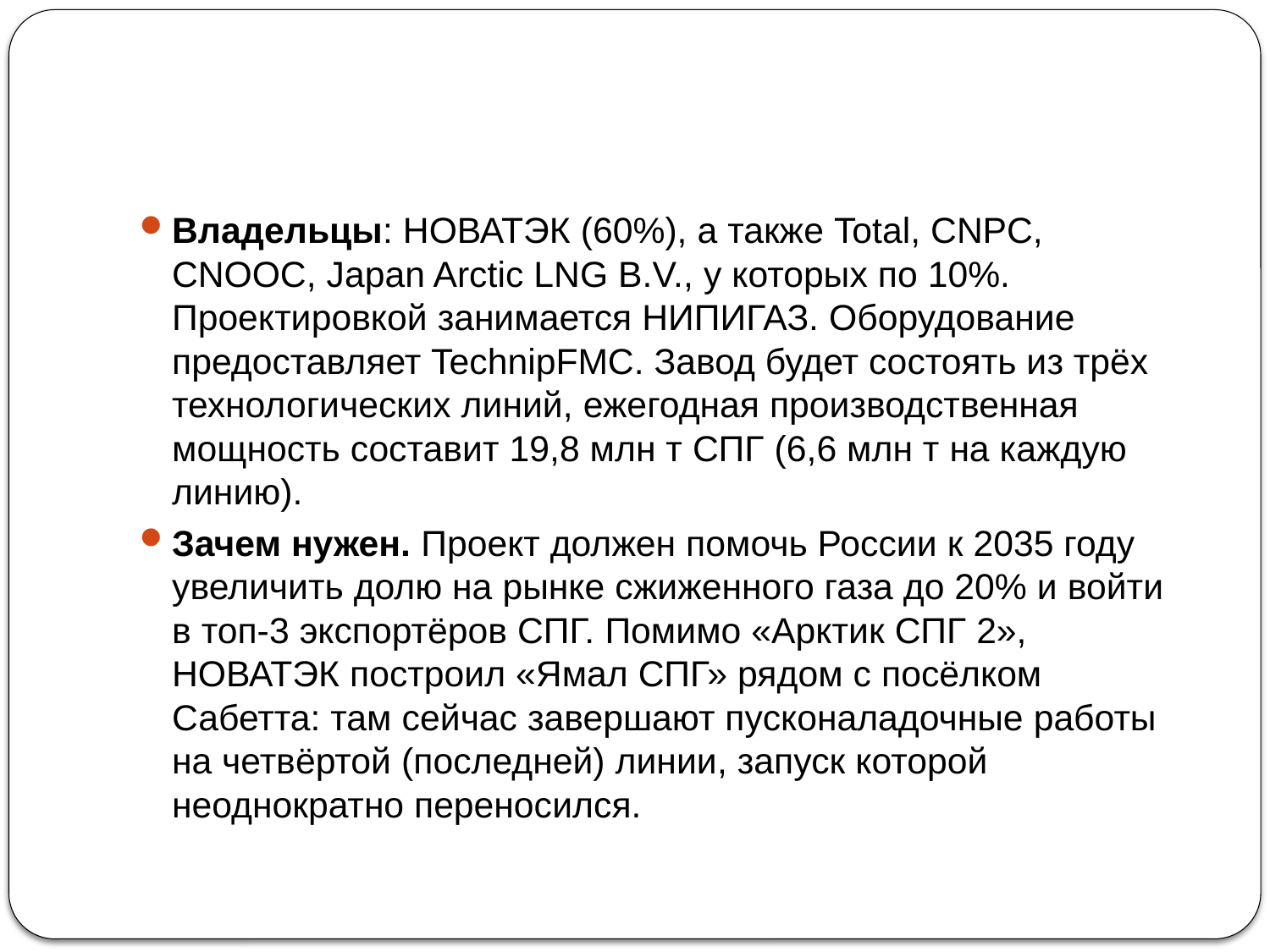

#
Владельцы: НОВАТЭК (60%), а также Total, CNPC, CNOOC, Japan Arctic LNG B.V., у которых по 10%. Проектировкой занимается НИПИГАЗ. Оборудование предоставляет TechnipFMC. Завод будет состоять из трёх технологических линий, ежегодная производственная мощность составит 19,8 млн т СПГ (6,6 млн т на каждую линию).
Зачем нужен. Проект должен помочь России к 2035 году увеличить долю на рынке сжиженного газа до 20% и войти в топ-3 экспортёров СПГ. Помимо «Арктик СПГ 2», НОВАТЭК построил «Ямал СПГ» рядом с посёлком Сабетта: там сейчас завершают пусконаладочные работы на четвёртой (последней) линии, запуск которой неоднократно переносился.